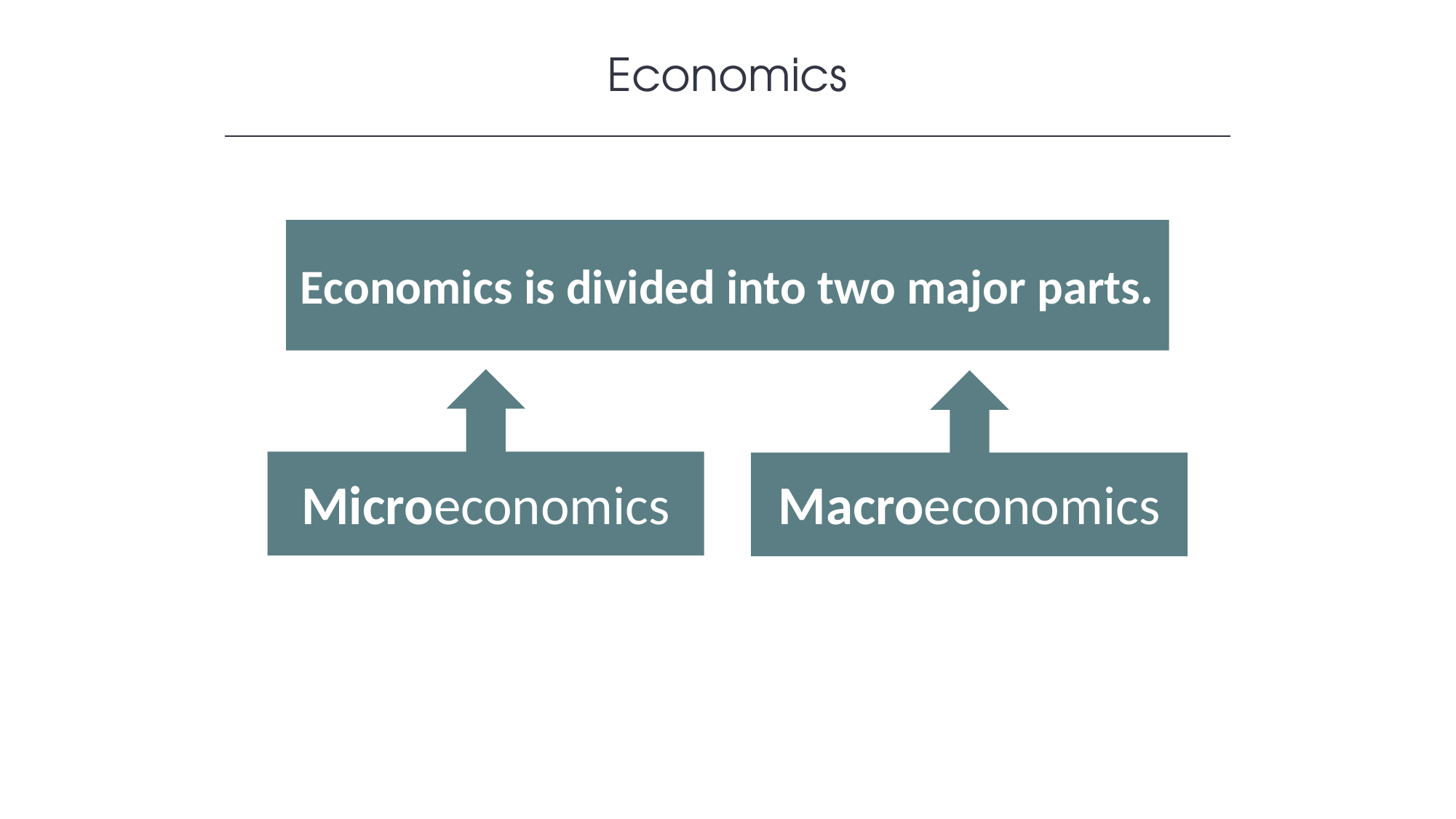

Economics

Economics is divided into two major parts.

Macroeconomics
Microeconomics